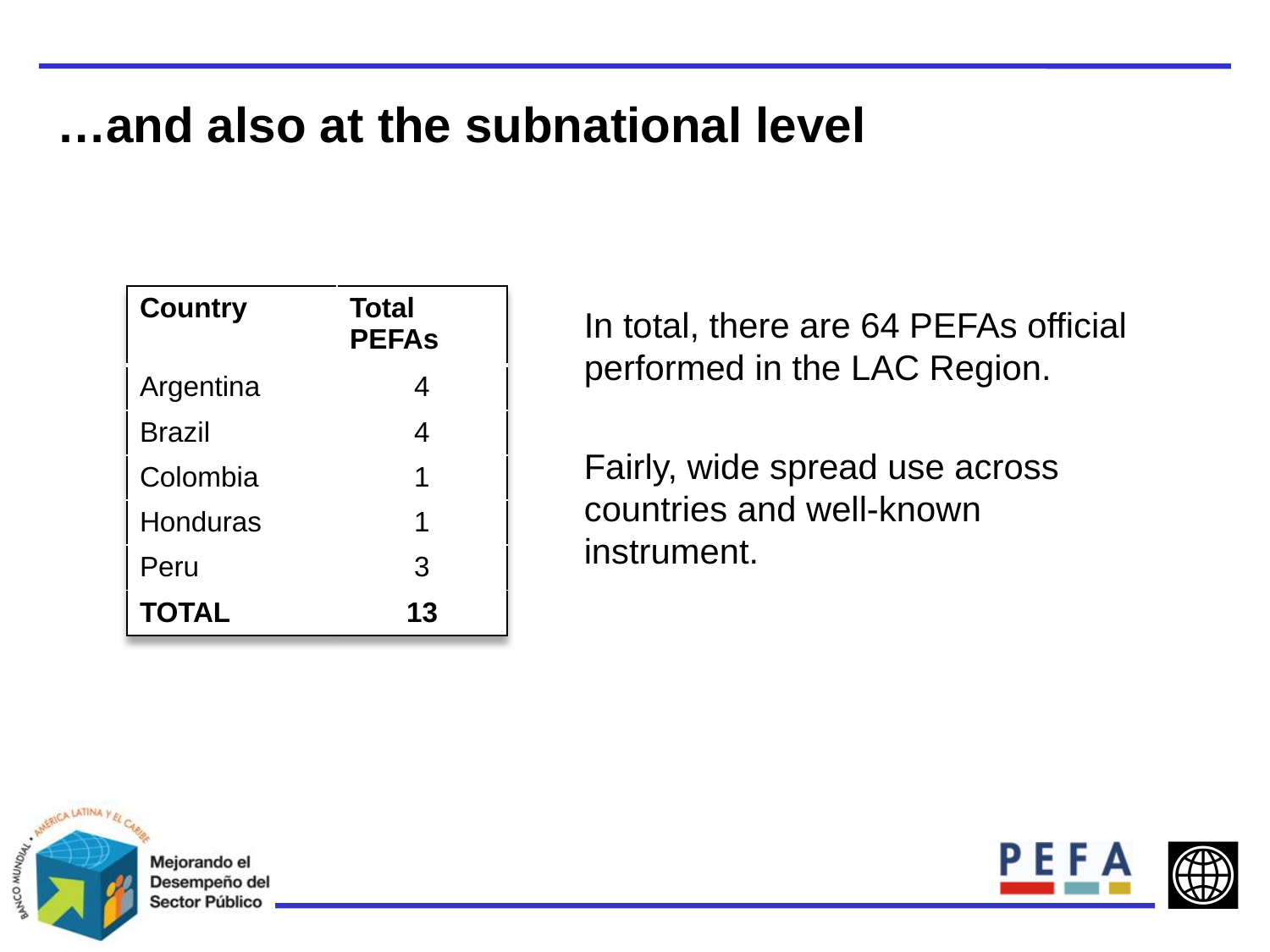

…and also at the subnational level
| Country | Total PEFAs |
| --- | --- |
| Argentina | 4 |
| Brazil | 4 |
| Colombia | 1 |
| Honduras | 1 |
| Peru | 3 |
| TOTAL | 13 |
In total, there are 64 PEFAs official performed in the LAC Region.

Fairly, wide spread use across countries and well-known instrument.